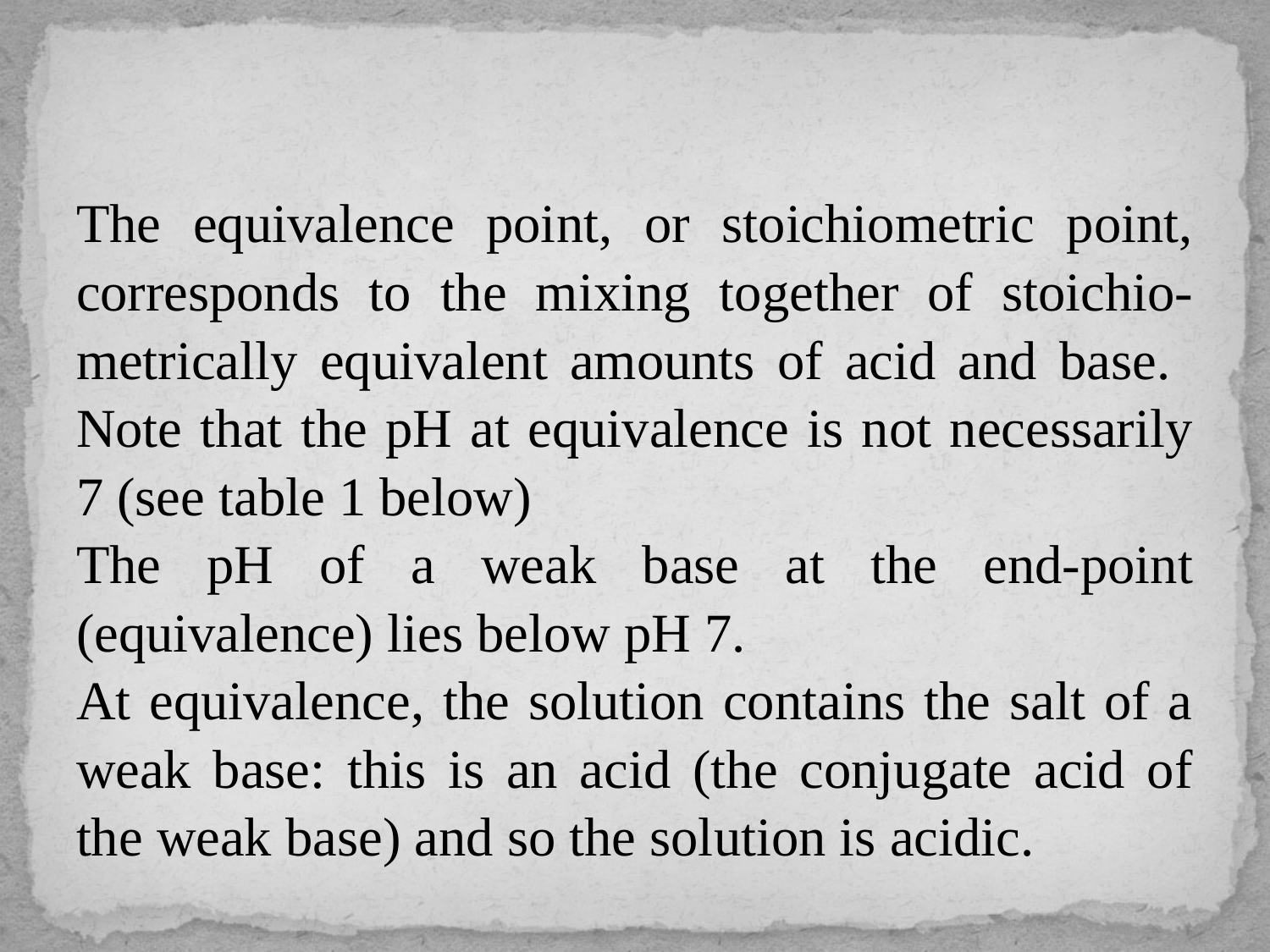

The equivalence point, or stoichiometric point, corresponds to the mixing together of stoichio-metrically equivalent amounts of acid and base.  Note that the pH at equivalence is not necessarily 7 (see table 1 below)
The pH of a weak base at the end-point (equivalence) lies below pH 7.
At equivalence, the solution contains the salt of a weak base: this is an acid (the conjugate acid of the weak base) and so the solution is acidic.